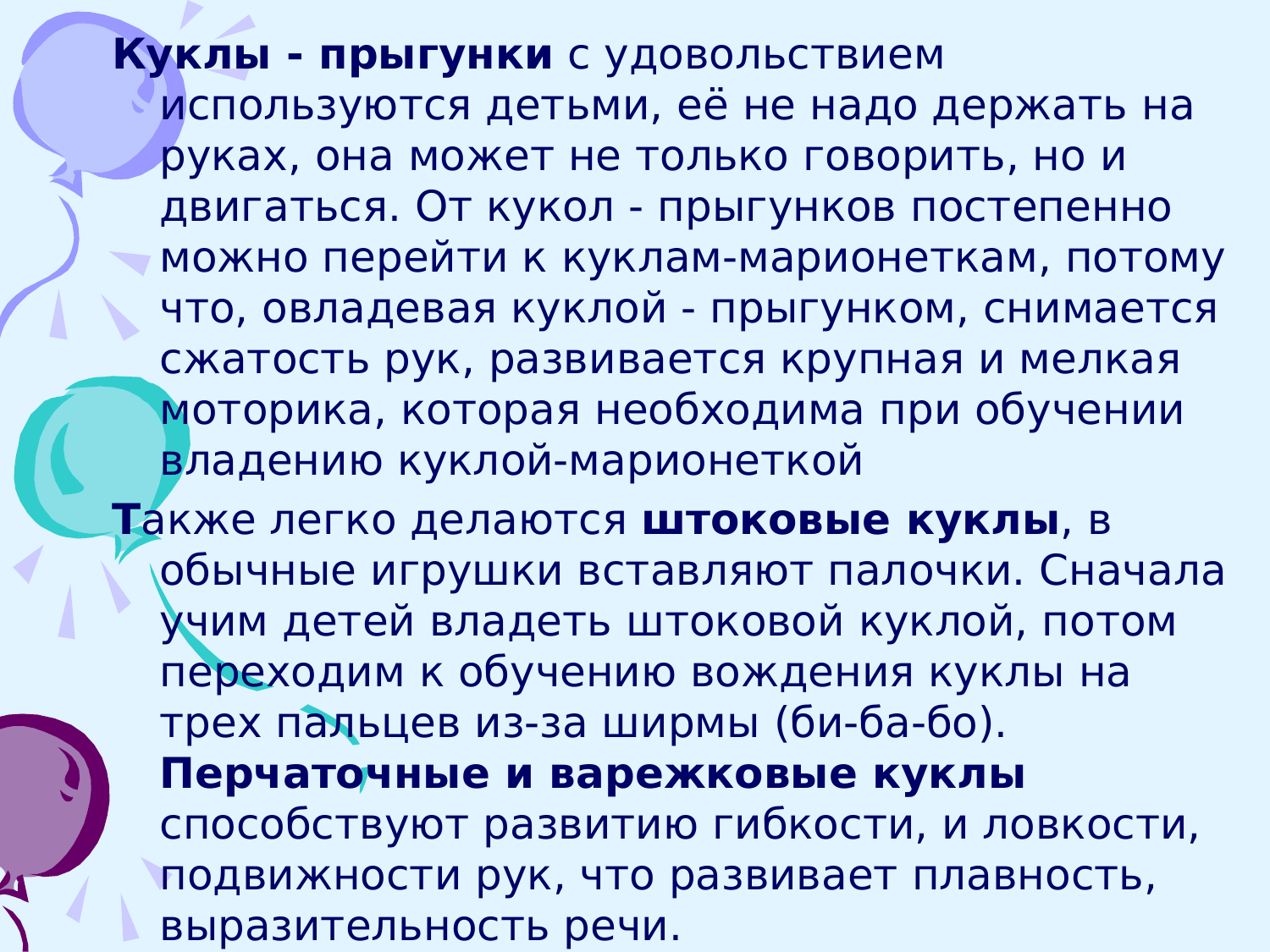

Куклы - прыгунки с удовольствием используются детьми, её не надо держать на руках, она может не только говорить, но и двигаться. От кукол - прыгунков постепенно можно перейти к куклам-марионеткам, потому что, овладевая куклой - прыгунком, снимается сжатость рук, развивается крупная и мелкая моторика, которая необходима при обучении владению куклой-марионеткой
Также легко делаются штоковые куклы, в обычные игрушки вставляют палочки. Сначала учим детей владеть штоковой куклой, потом переходим к обучению вождения куклы на трех пальцев из-за ширмы (би-ба-бо).	Перчаточные и варежковые куклы способствуют развитию гибкости, и ловкости, подвижности рук, что развивает плавность, выразительность речи.